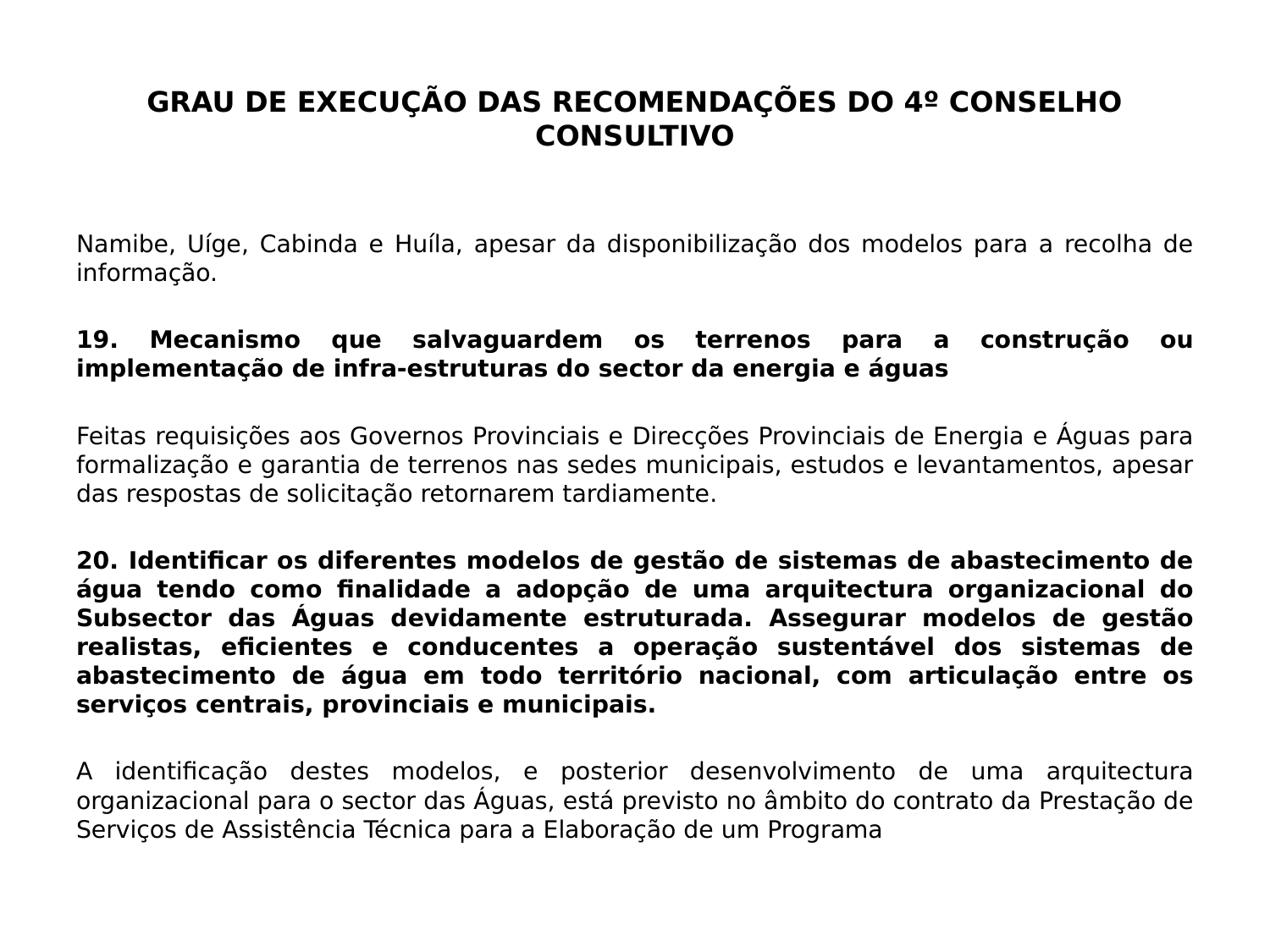

# GRAU DE EXECUÇÃO DAS RECOMENDAÇÕES DO 4º CONSELHO CONSULTIVO
Namibe, Uíge, Cabinda e Huíla, apesar da disponibilização dos modelos para a recolha de informação.

19. Mecanismo que salvaguardem os terrenos para a construção ou implementação de infra-estruturas do sector da energia e águas

Feitas requisições aos Governos Provinciais e Direcções Provinciais de Energia e Águas para formalização e garantia de terrenos nas sedes municipais, estudos e levantamentos, apesar das respostas de solicitação retornarem tardiamente.

20. Identificar os diferentes modelos de gestão de sistemas de abastecimento de água tendo como finalidade a adopção de uma arquitectura organizacional do Subsector das Águas devidamente estruturada. Assegurar modelos de gestão realistas, eficientes e conducentes a operação sustentável dos sistemas de abastecimento de água em todo território nacional, com articulação entre os serviços centrais, provinciais e municipais.

A identificação destes modelos, e posterior desenvolvimento de uma arquitectura organizacional para o sector das Águas, está previsto no âmbito do contrato da Prestação de Serviços de Assistência Técnica para a Elaboração de um Programa